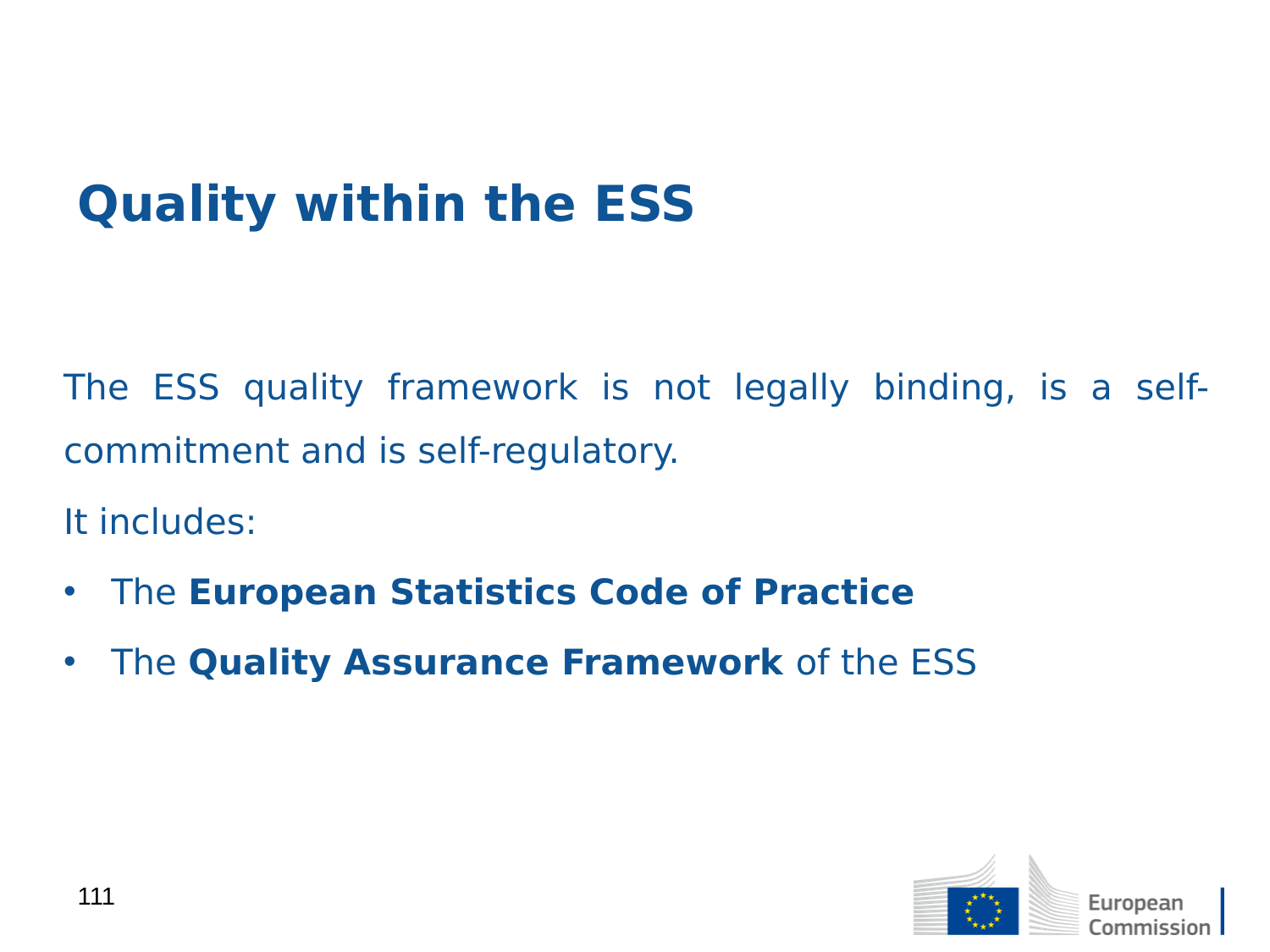

# Quality within the ESS
The ESS quality framework is not legally binding, is a self-commitment and is self-regulatory.
It includes:
The European Statistics Code of Practice
The Quality Assurance Framework of the ESS

111